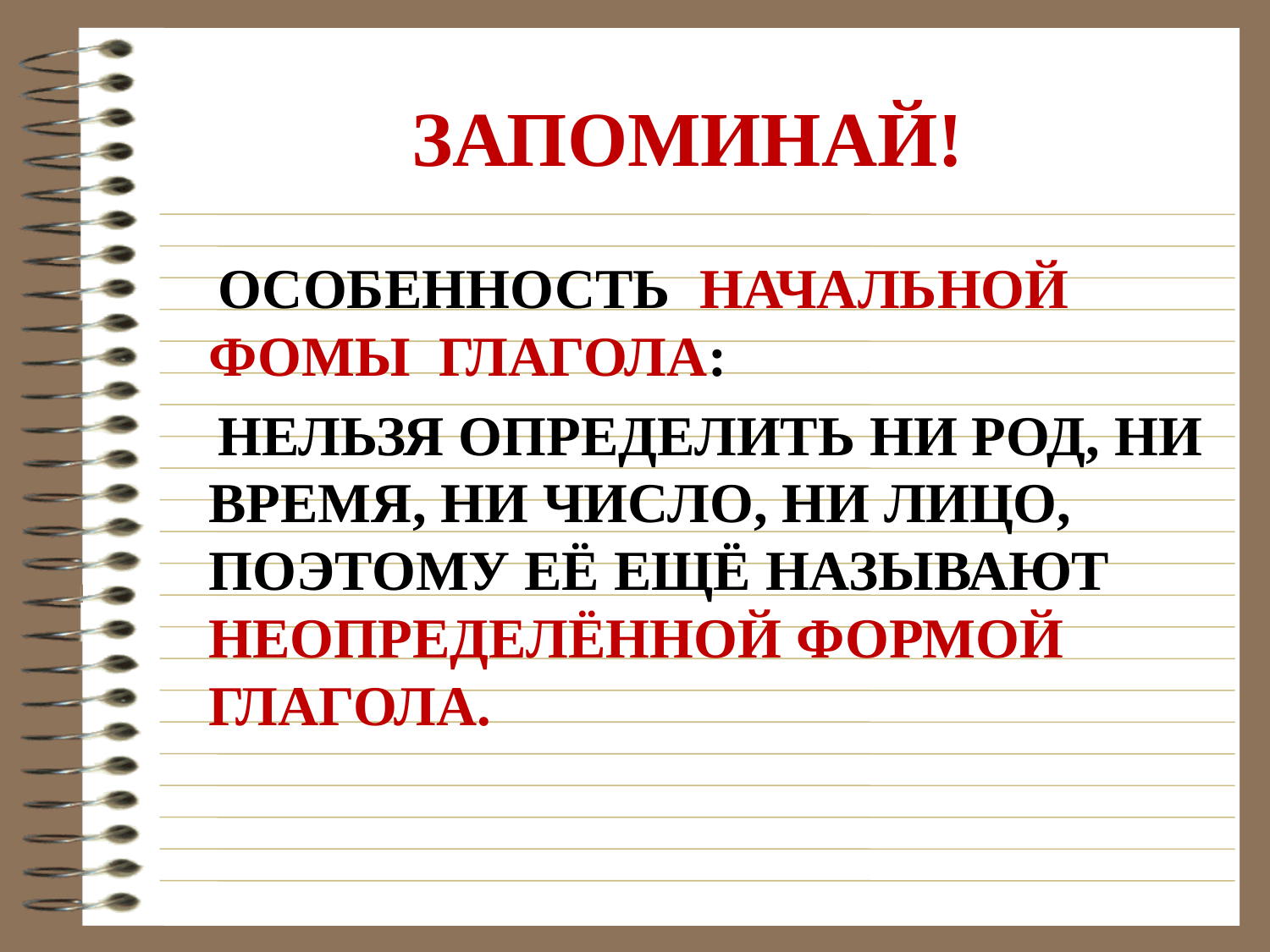

# ЗАПОМИНАЙ!
    ОСОБЕННОСТЬ  НАЧАЛЬНОЙ ФОМЫ  ГЛАГОЛА:
    НЕЛЬЗЯ ОПРЕДЕЛИТЬ НИ РОД, НИ ВРЕМЯ, НИ ЧИСЛО, НИ ЛИЦО, ПОЭТОМУ ЕЁ ЕЩЁ НАЗЫВАЮТ НЕОПРЕДЕЛЁННОЙ ФОРМОЙ ГЛАГОЛА.